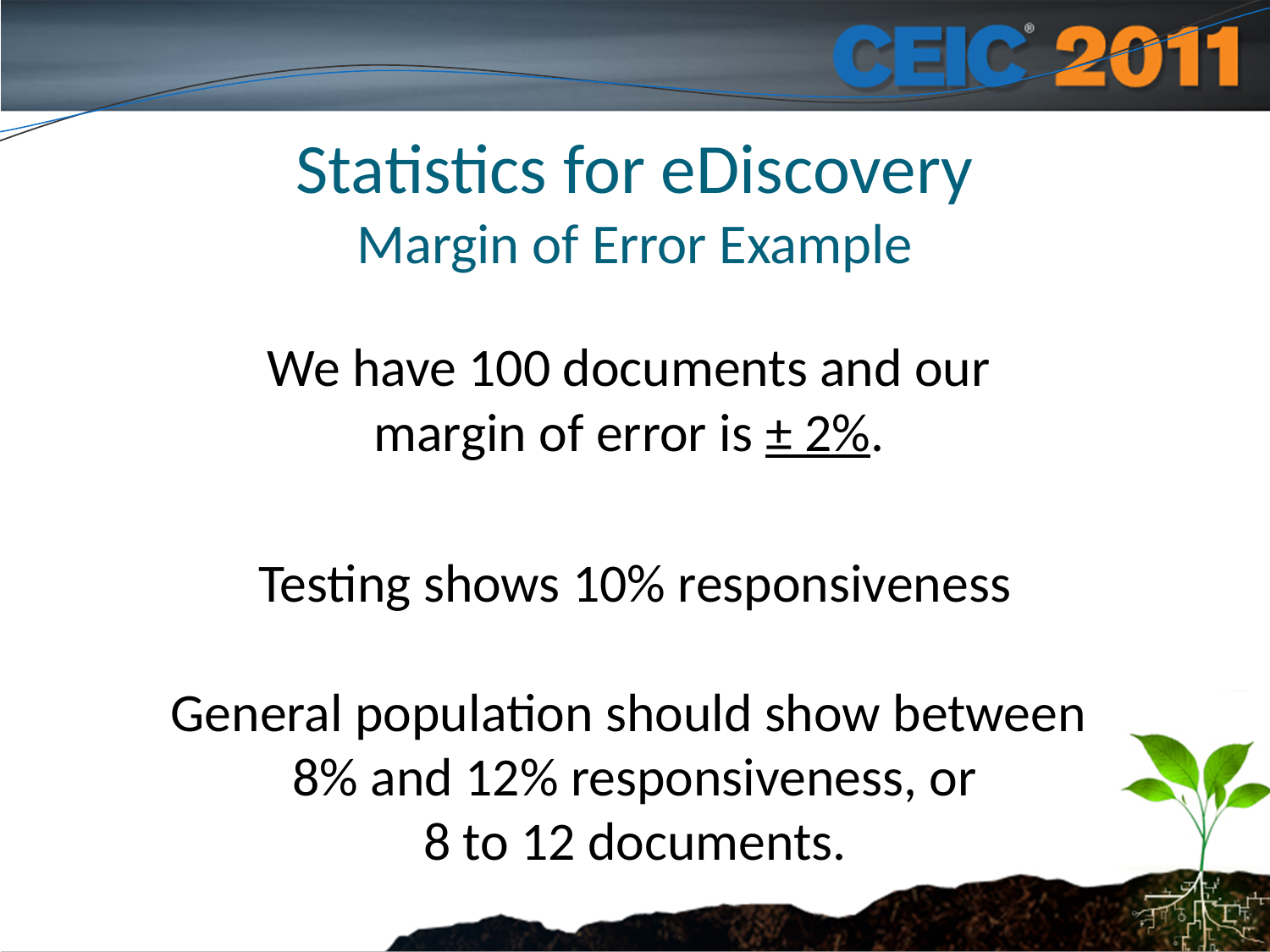

# Statistics for eDiscovery Margin of Error Example

We have 100 documents and our
margin of error is ± 2%.

Testing shows 10% responsiveness
General population should show between
8% and 12% responsiveness, or
8 to 12 documents.